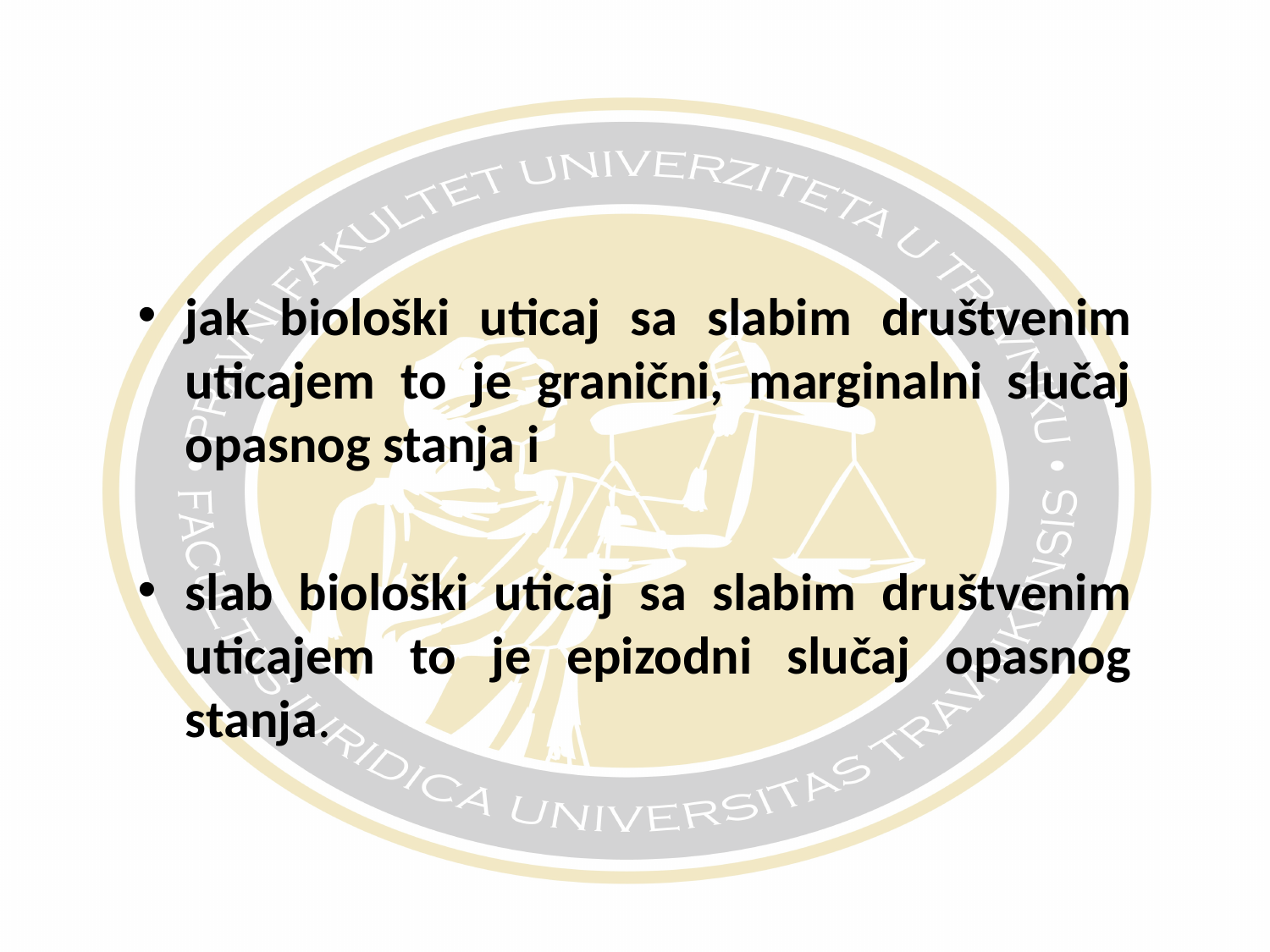

#
jak biološki uticaj sa slabim društvenim uticajem to je granični, marginalni slučaj opasnog stanja i

slab biološki uticaj sa slabim društvenim uticajem to je epizodni slučaj opasnog stanja.